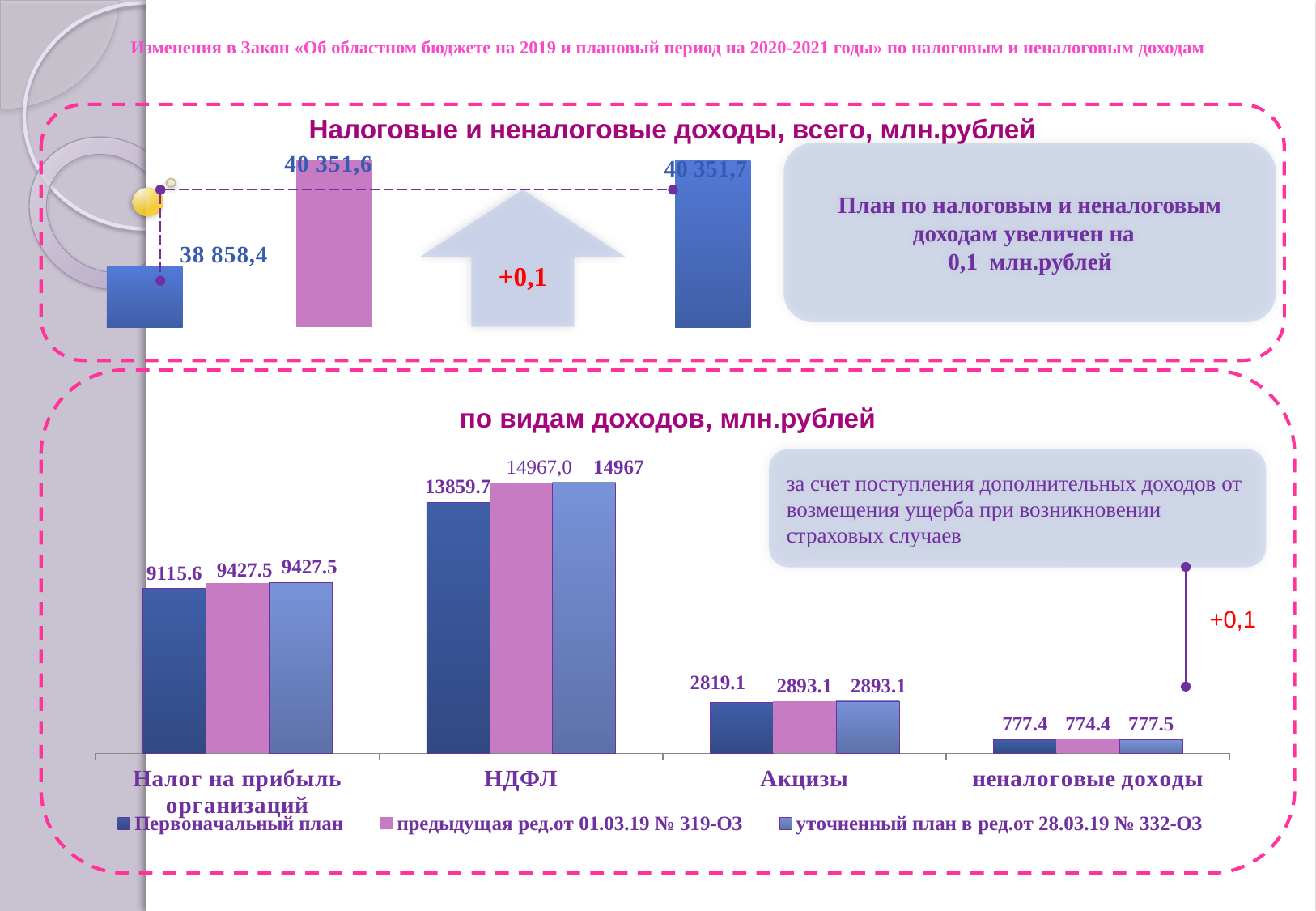

Изменения в Закон «Об областном бюджете на 2019 и плановый период на 2020-2021 годы» по налоговым и неналоговым доходам

Налоговые и неналоговые доходы, всего, млн.рублей

### Chart

| Category | Столбец1 |
|---|---|
| Первоначальный план на 2018 год | 38858.4 |
| В предыдущей редакции от 01.03.2019 № 319-ОЗ | 40351.6 |
|  | None |
| Уточненный план в ред. от  | 40351.7 |
План по налоговым и неналоговым доходам увеличен на
0,1  млн.рублей
40 351,7

+0,1

по видам доходов, млн.рублей
за счет поступления дополнительных доходов от возмещения ущерба при возникновении страховых случаев

[unsupported chart]

+0,1